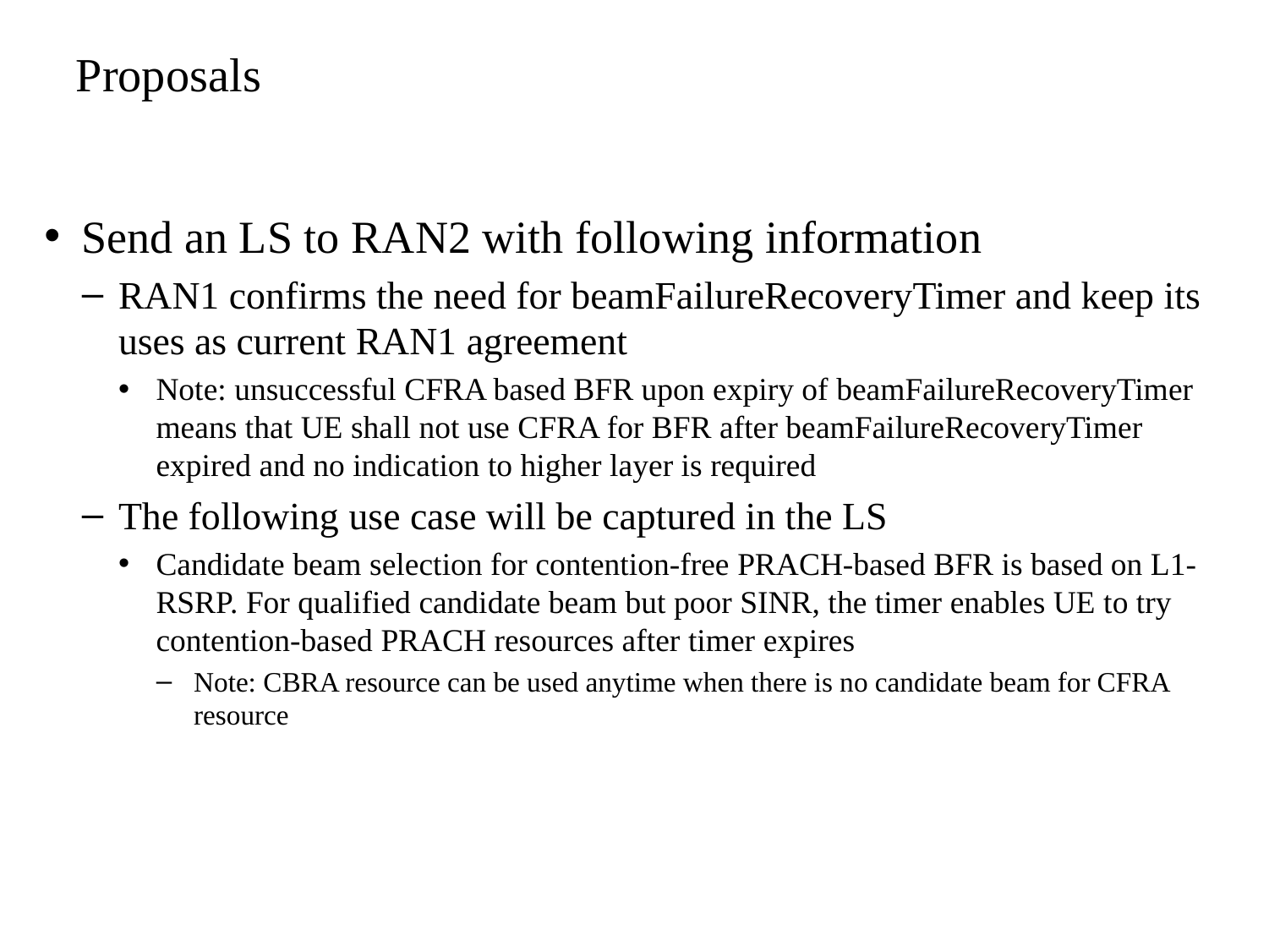

# Proposals
Send an LS to RAN2 with following information
RAN1 confirms the need for beamFailureRecoveryTimer and keep its uses as current RAN1 agreement
Note: unsuccessful CFRA based BFR upon expiry of beamFailureRecoveryTimer means that UE shall not use CFRA for BFR after beamFailureRecoveryTimer expired and no indication to higher layer is required
The following use case will be captured in the LS
Candidate beam selection for contention-free PRACH-based BFR is based on L1-RSRP. For qualified candidate beam but poor SINR, the timer enables UE to try contention-based PRACH resources after timer expires
Note: CBRA resource can be used anytime when there is no candidate beam for CFRA resource